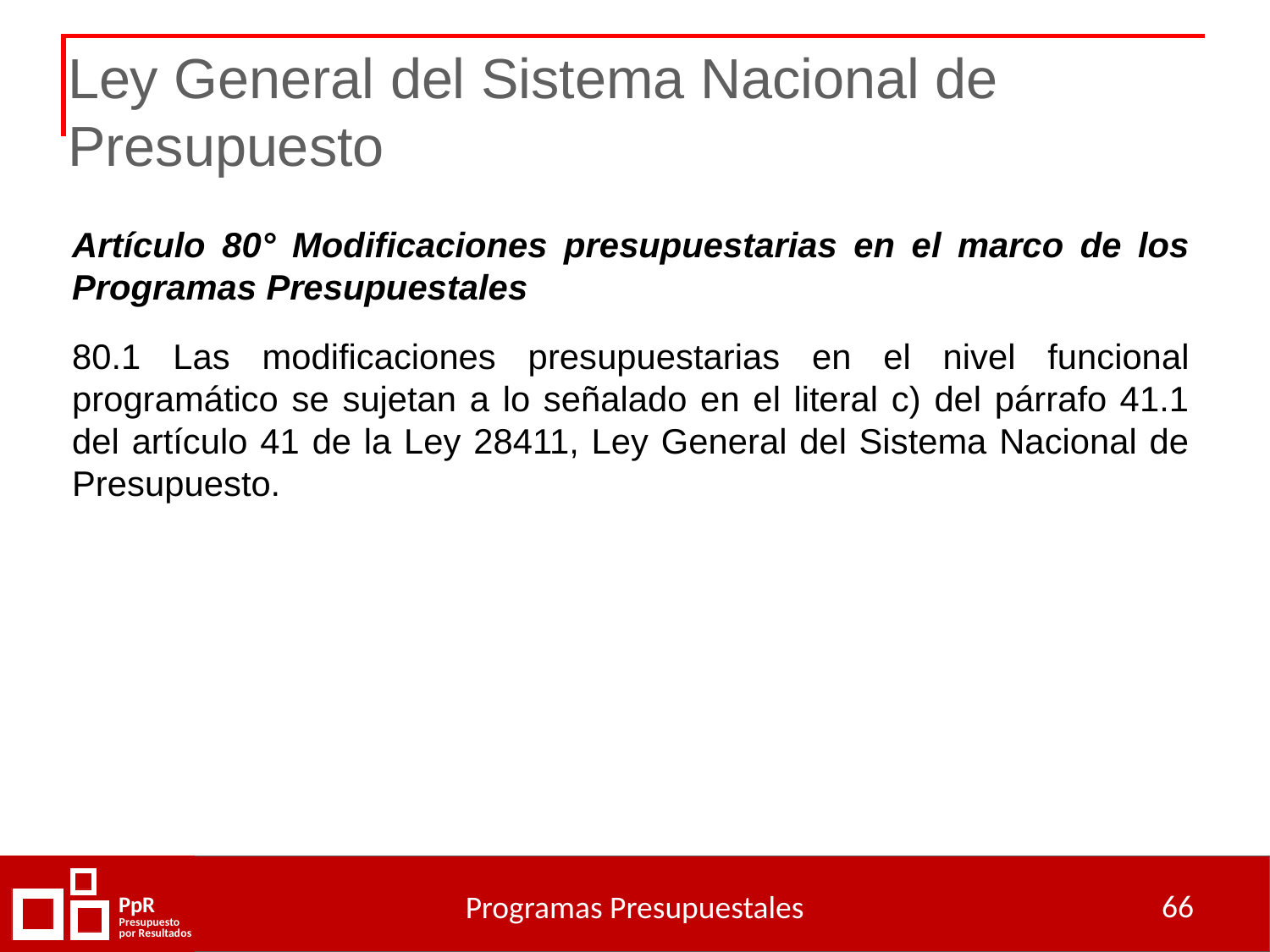

# Ley General del Sistema Nacional de Presupuesto
Artículo 80° Modificaciones presupuestarias en el marco de los Programas Presupuestales

80.1 Las modificaciones presupuestarias en el nivel funcional programático se sujetan a lo señalado en el literal c) del párrafo 41.1 del artículo 41 de la Ley 28411, Ley General del Sistema Nacional de Presupuesto.
66
Programas Presupuestales